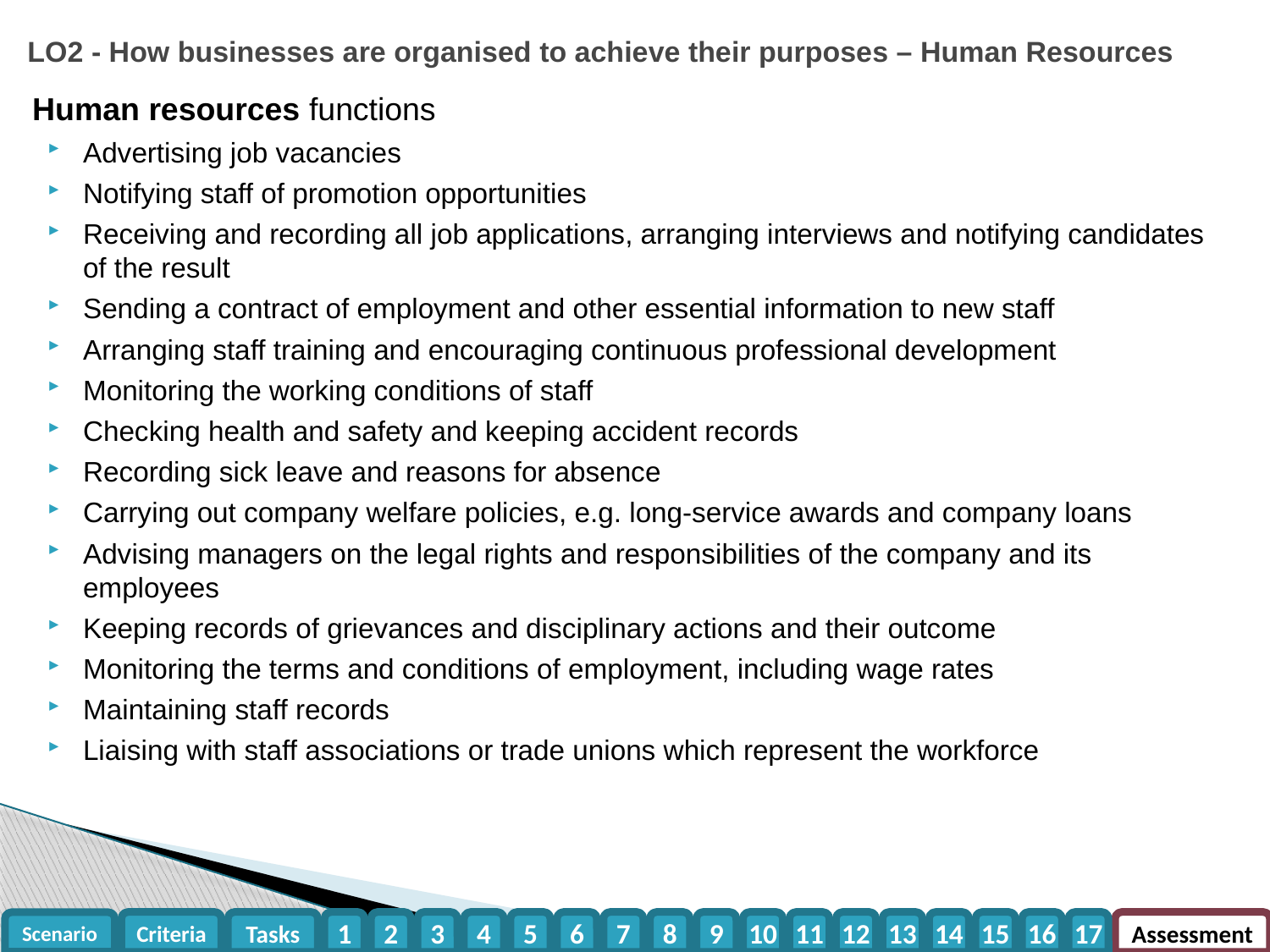

LO2 - How businesses are organised to achieve their purposes – Human Resources
Human resources functions
Advertising job vacancies
Notifying staff of promotion opportunities
Receiving and recording all job applications, arranging interviews and notifying candidates of the result
Sending a contract of employment and other essential information to new staff
Arranging staff training and encouraging continuous professional development
Monitoring the working conditions of staff
Checking health and safety and keeping accident records
Recording sick leave and reasons for absence
Carrying out company welfare policies, e.g. long-service awards and company loans
Advising managers on the legal rights and responsibilities of the company and its employees
Keeping records of grievances and disciplinary actions and their outcome
Monitoring the terms and conditions of employment, including wage rates
Maintaining staff records
Liaising with staff associations or trade unions which represent the workforce